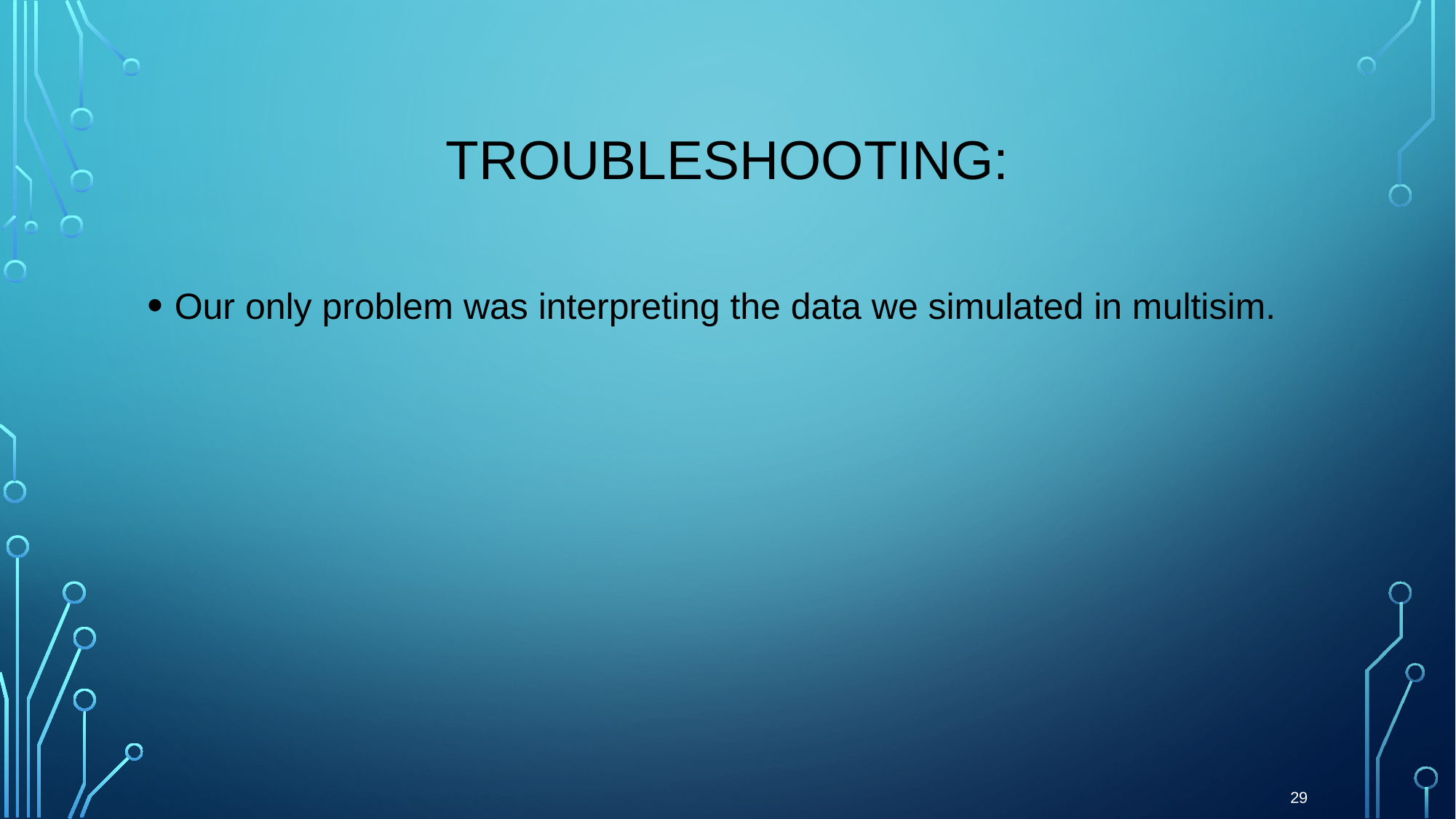

# Troubleshooting:
Our only problem was interpreting the data we simulated in multisim.
29